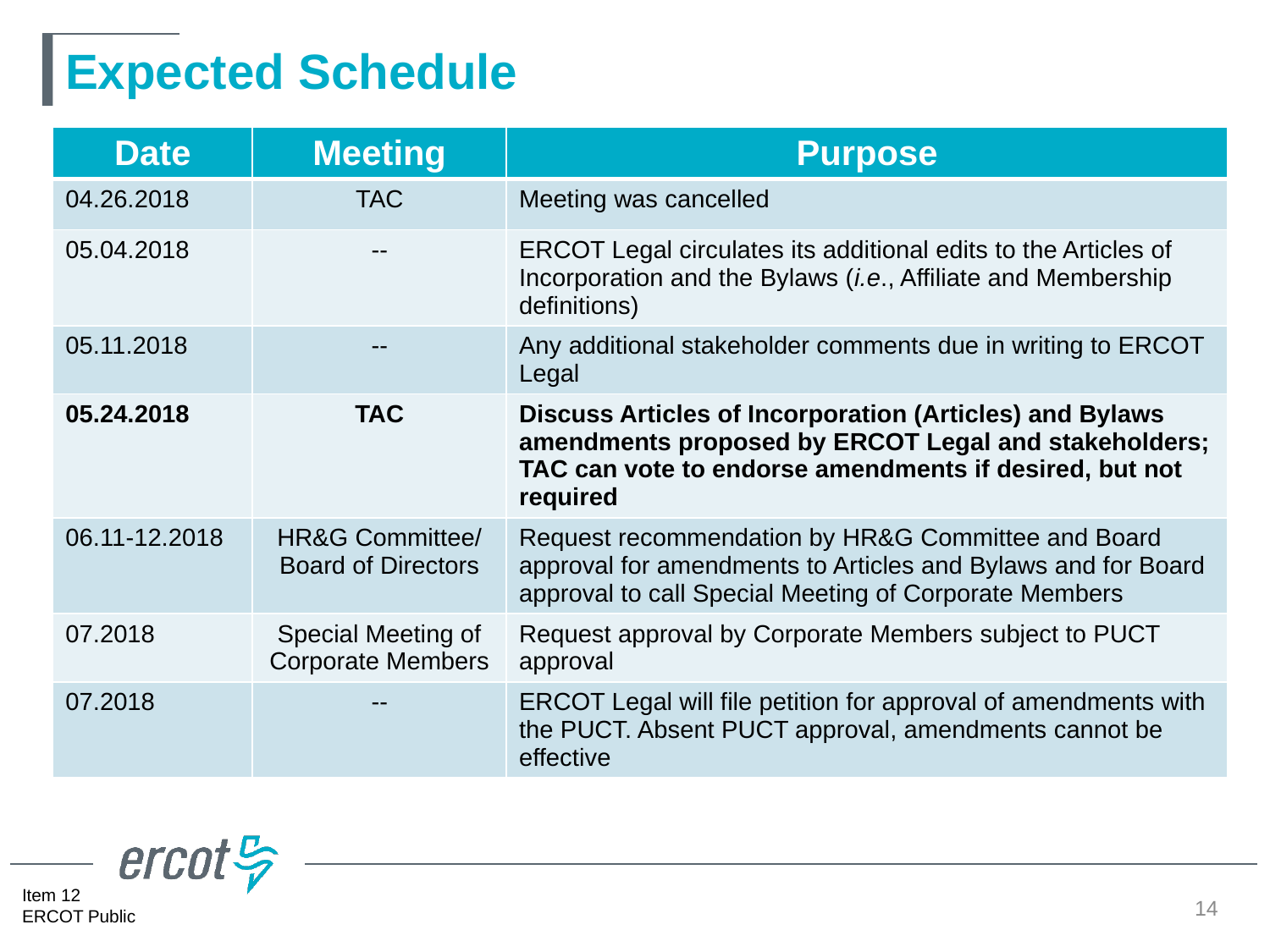

# Expected Schedule
| Date | Meeting | Purpose |
| --- | --- | --- |
| 04.26.2018 | TAC | Meeting was cancelled |
| 05.04.2018 | -- | ERCOT Legal circulates its additional edits to the Articles of Incorporation and the Bylaws (i.e., Affiliate and Membership definitions) |
| 05.11.2018 | -- | Any additional stakeholder comments due in writing to ERCOT Legal |
| 05.24.2018 | TAC | Discuss Articles of Incorporation (Articles) and Bylaws amendments proposed by ERCOT Legal and stakeholders; TAC can vote to endorse amendments if desired, but not required |
| 06.11-12.2018 | HR&G Committee/ Board of Directors | Request recommendation by HR&G Committee and Board approval for amendments to Articles and Bylaws and for Board approval to call Special Meeting of Corporate Members |
| 07.2018 | Special Meeting of Corporate Members | Request approval by Corporate Members subject to PUCT approval |
| 07.2018 | -- | ERCOT Legal will file petition for approval of amendments with the PUCT. Absent PUCT approval, amendments cannot be effective |

14